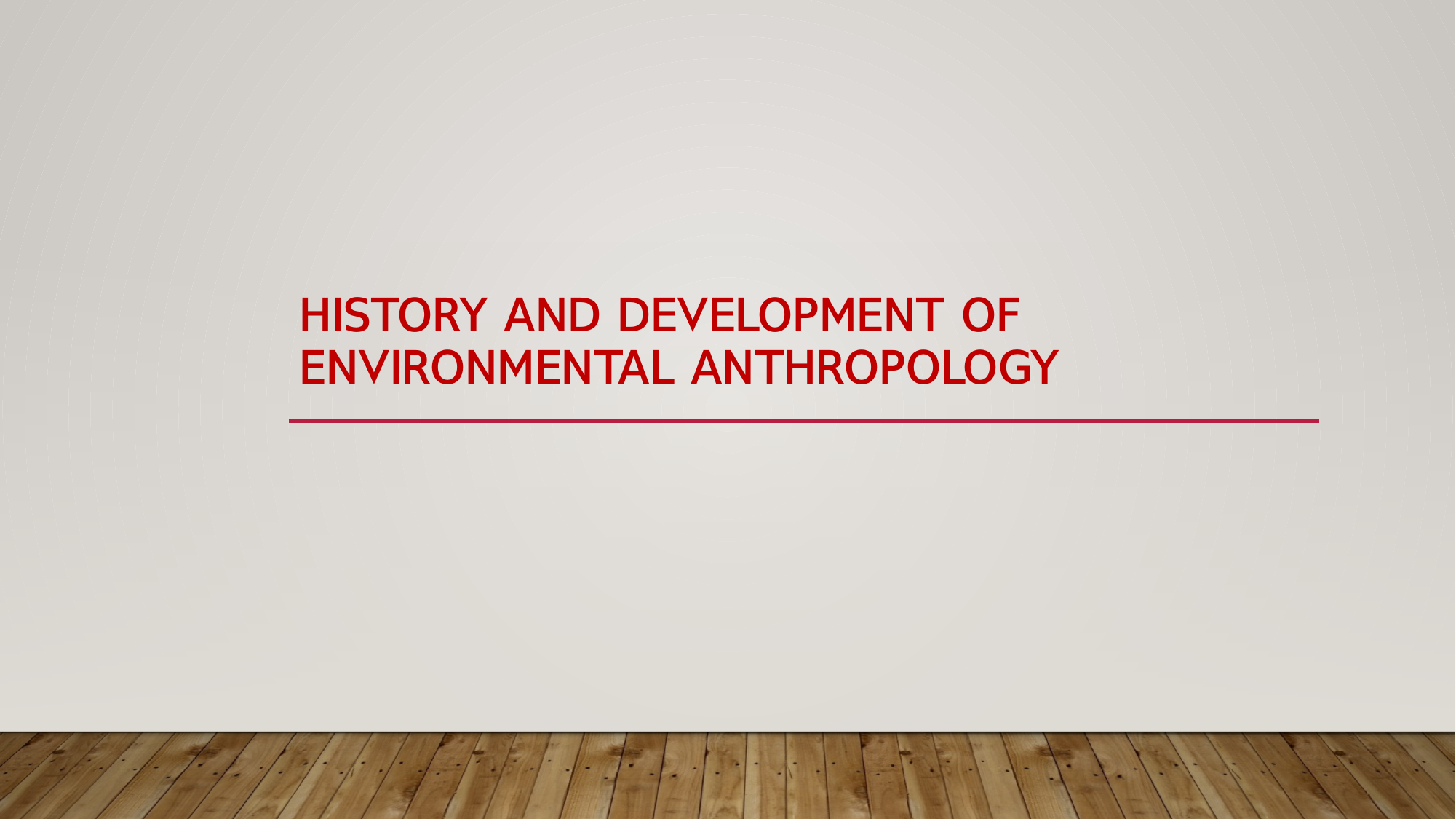

# HISTORY AND DEVELOPMENT OF ENVIRONMENTAL ANTHROPOLOGY